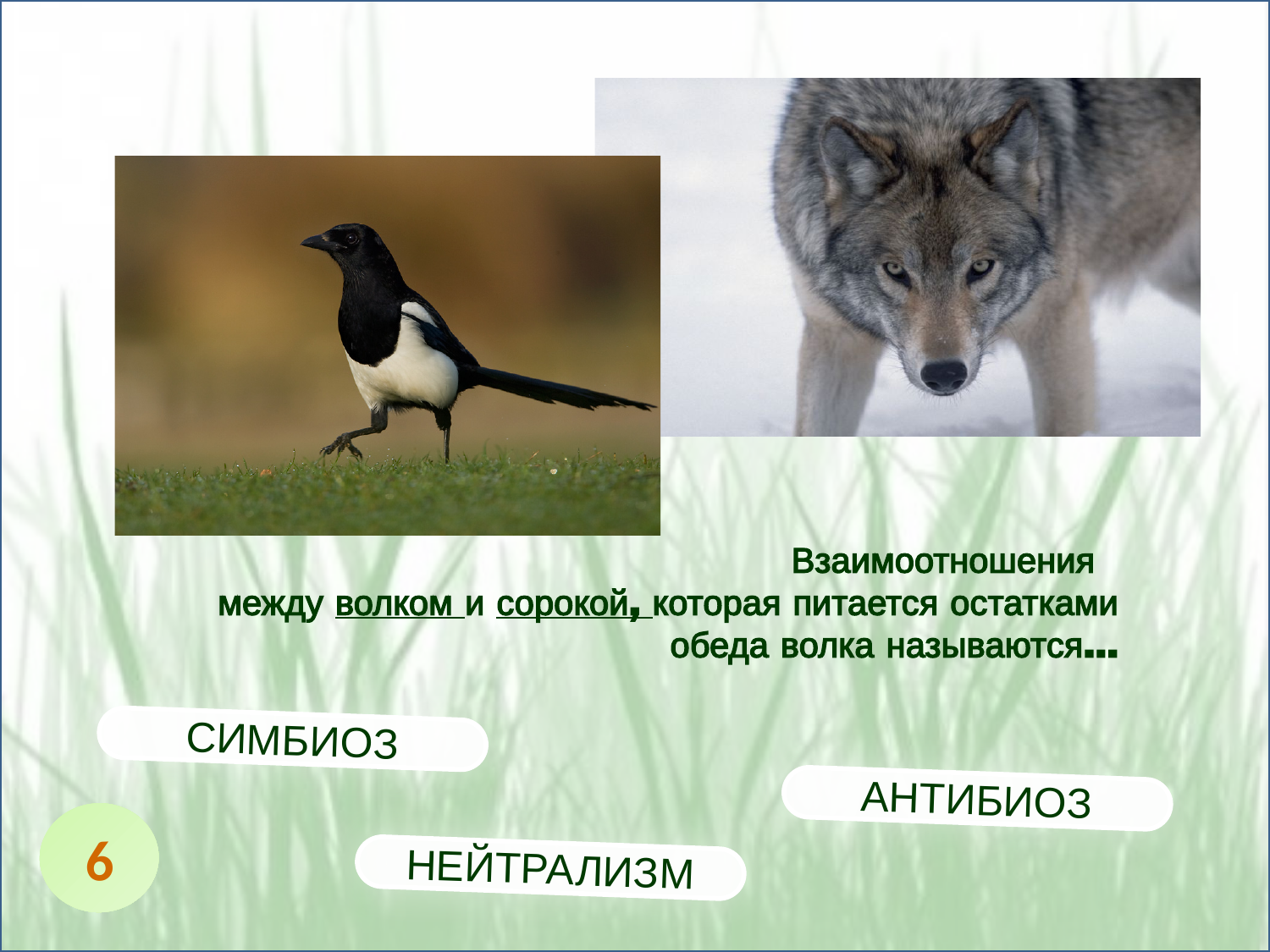

Взаимоотношения
между волком и сорокой, которая питается остатками обеда волка называются…
СИМБИОЗ
АНТИБИОЗ
6
НЕЙТРАЛИЗМ